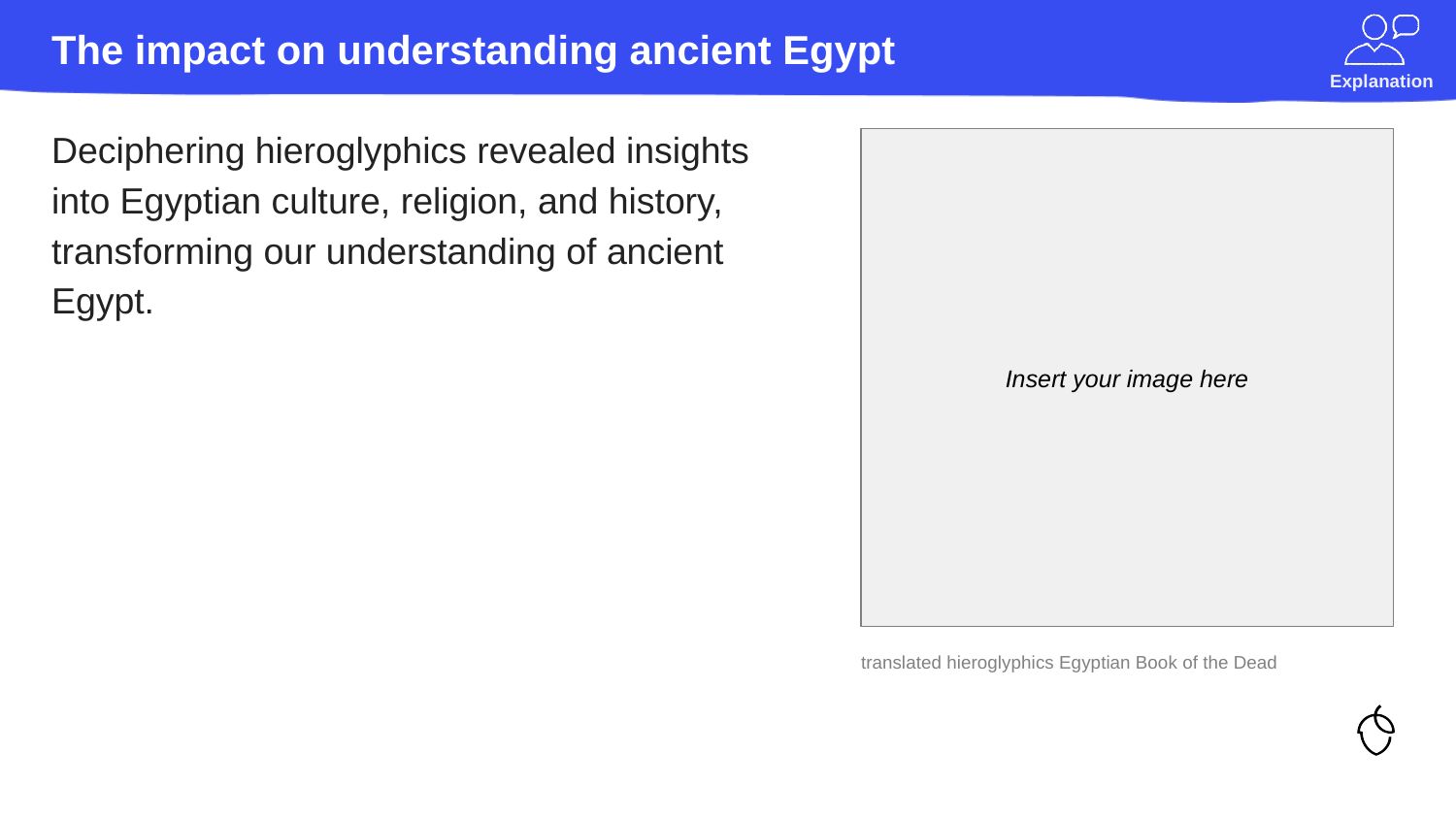

# The impact on understanding ancient Egypt
Deciphering hieroglyphics revealed insights into Egyptian culture, religion, and history, transforming our understanding of ancient Egypt.
Insert your image here
translated hieroglyphics Egyptian Book of the Dead